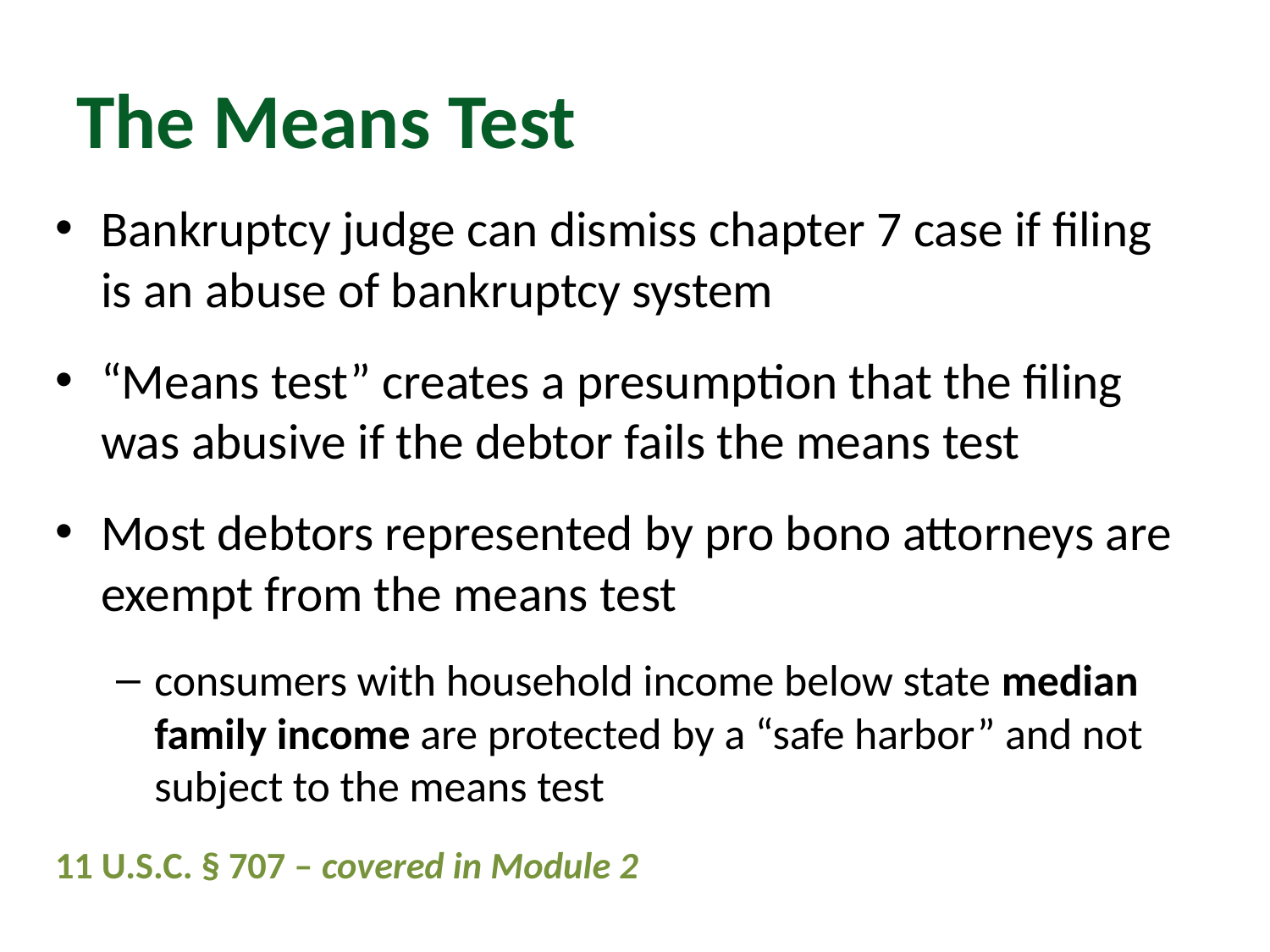

# The Means Test
Bankruptcy judge can dismiss chapter 7 case if filing is an abuse of bankruptcy system
“Means test” creates a presumption that the filing was abusive if the debtor fails the means test
Most debtors represented by pro bono attorneys are exempt from the means test
consumers with household income below state median family income are protected by a “safe harbor” and not subject to the means test
11 U.S.C. § 707 – covered in Module 2